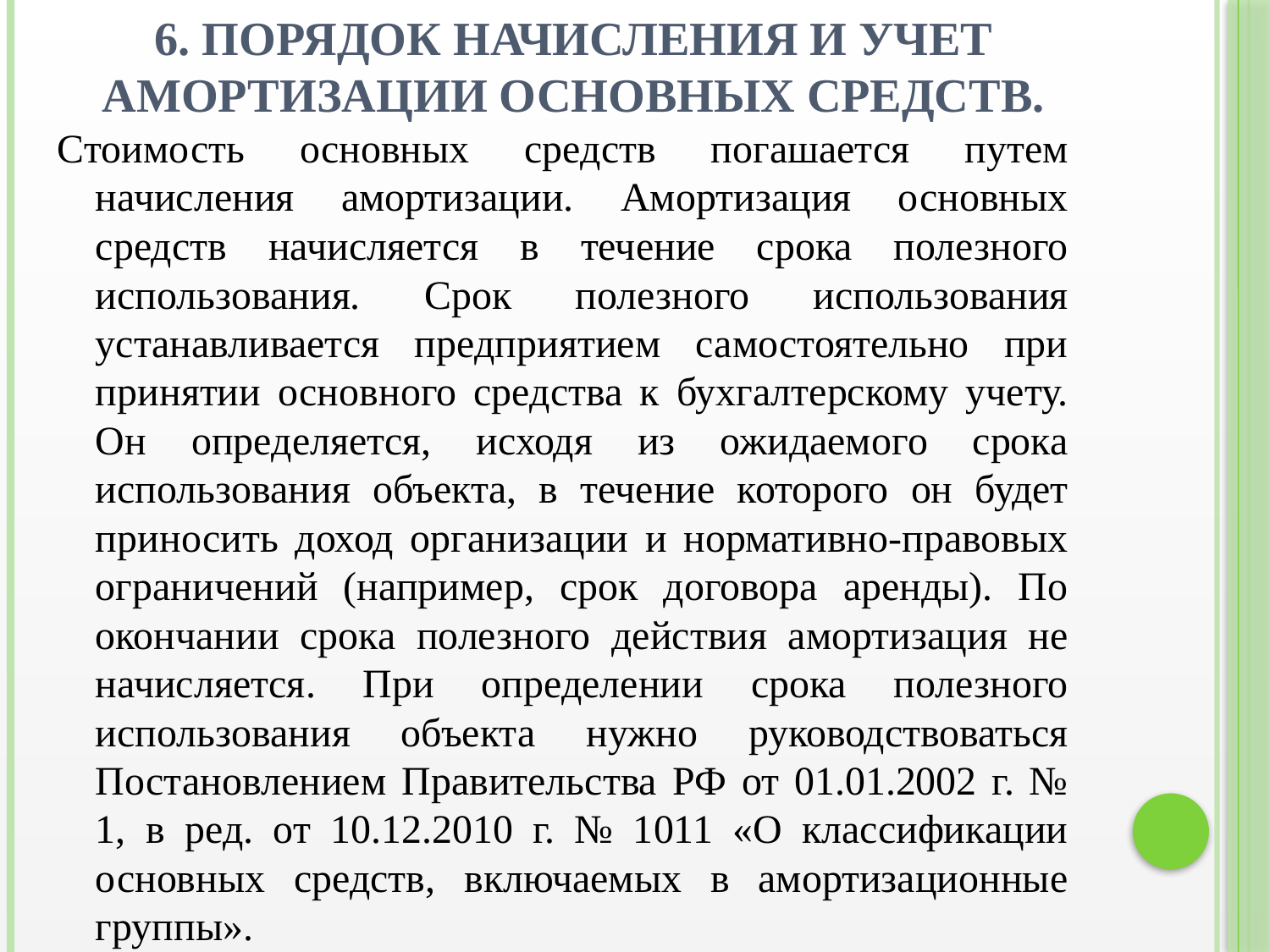

# 6. Порядок начисления и учет амортизации основных средств.
Стоимость основных средств погашается путем начисления амортизации. Амортизация основных средств начисляется в течение срока полезного использования. Срок полезного использования устанавливается предприятием самостоятельно при принятии основного средства к бухгалтерскому учету. Он определяется, исходя из ожидаемого срока использования объекта, в течение которого он будет приносить доход организации и нормативно-правовых ограничений (например, срок договора аренды). По окончании срока полезного действия амортизация не начисляется. При определении срока полезного использования объекта нужно руководствоваться Постановлением Правительства РФ от 01.01.2002 г. № 1, в ред. от 10.12.2010 г. № 1011 «О классификации основных средств, включаемых в амортизационные группы».